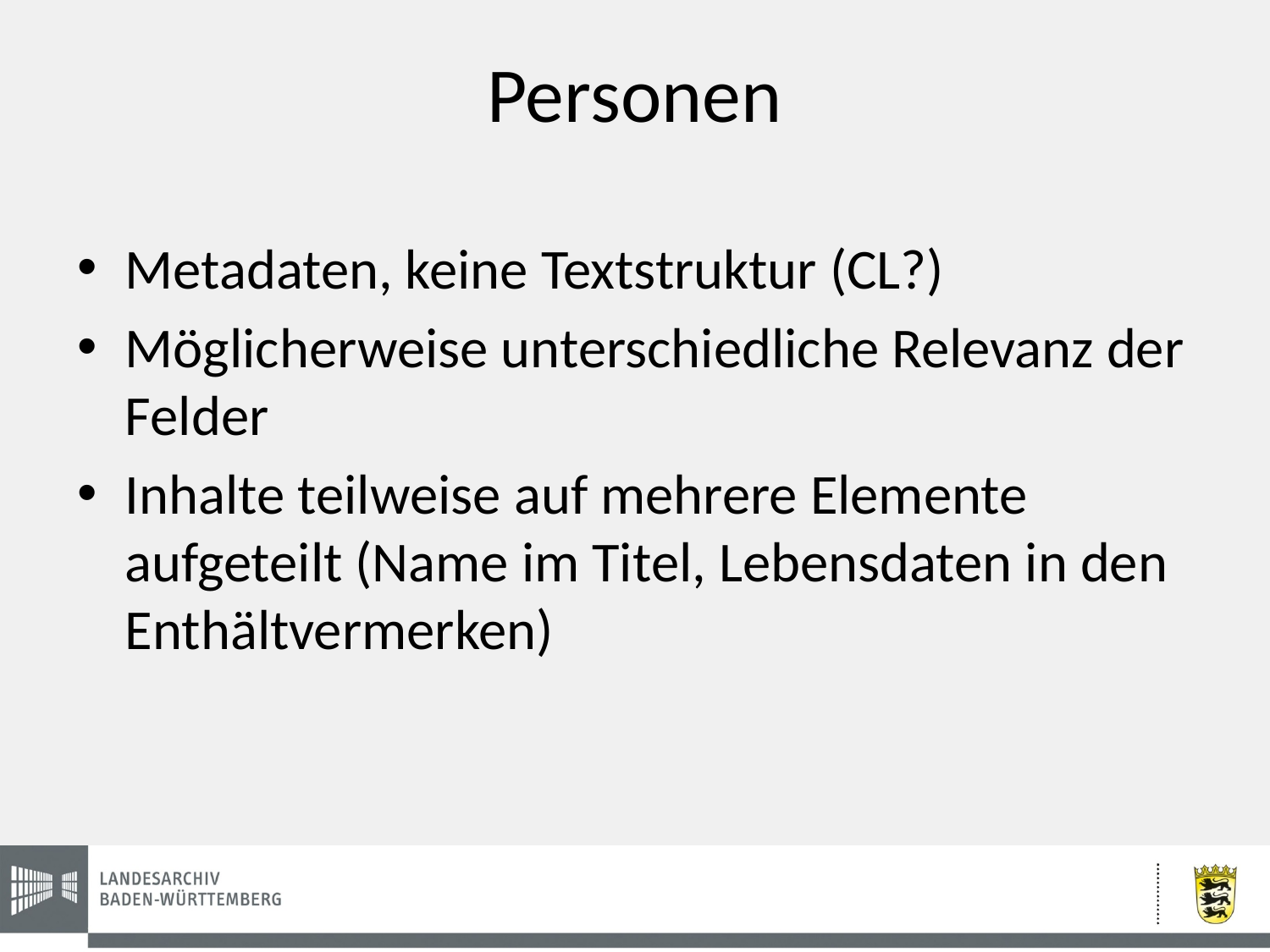

# Personen
Metadaten, keine Textstruktur (CL?)
Möglicherweise unterschiedliche Relevanz der Felder
Inhalte teilweise auf mehrere Elemente aufgeteilt (Name im Titel, Lebensdaten in den Enthältvermerken)